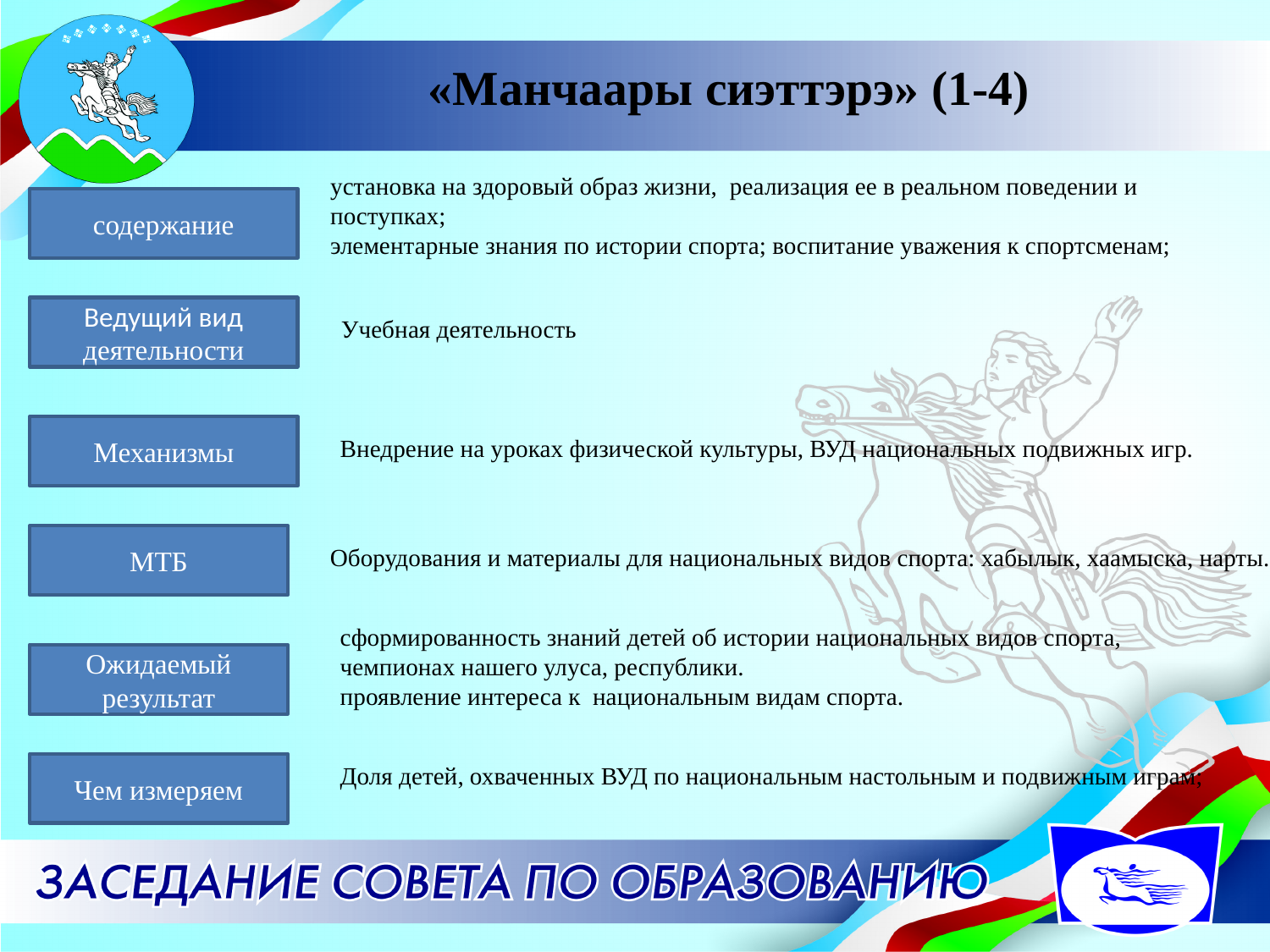

# «Манчаары сиэттэрэ» (1-4)
установка на здоровый образ жизни,  реализация ее в реальном поведении и поступках;
элементарные знания по истории спорта; воспитание уважения к спортсменам;
содержание
Ведущий вид деятельности
Учебная деятельность
Механизмы
Внедрение на уроках физической культуры, ВУД национальных подвижных игр.
МТБ
Оборудования и материалы для национальных видов спорта: хабылык, хаамыска, нарты.
сформированность знаний детей об истории национальных видов спорта, чемпионах нашего улуса, республики.
проявление интереса к  национальным видам спорта.
Ожидаемый результат
Чем измеряем
Доля детей, охваченных ВУД по национальным настольным и подвижным играм;